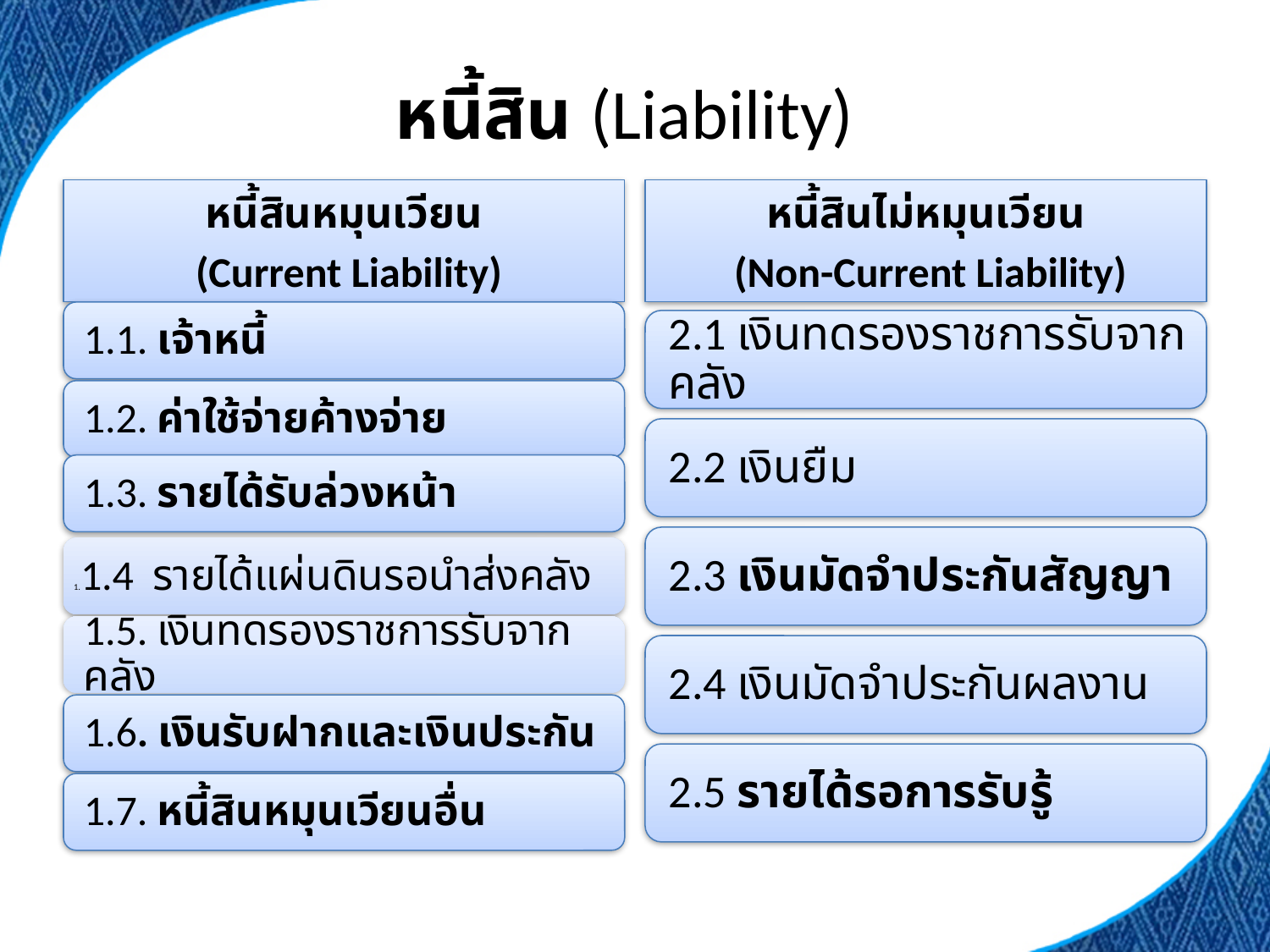

# หนี้สิน (Liability)
หนี้สินหมุนเวียน
 (Current Liability)
หนี้สินไม่หมุนเวียน
 (Non-Current Liability)
1.1. เจ้าหนี้
1.2. ค่าใช้จ่ายค้างจ่าย
1.3. รายได้รับล่วงหน้า
1.1.4  รายได้แผ่นดินรอนำส่งคลัง
1.5. เงินทดรองราชการรับจากคลัง
1.6. เงินรับฝากและเงินประกัน
1.7. หนี้สินหมุนเวียนอื่น
2.1 เงินทดรองราชการรับจากคลัง
2.2 เงินยืม
2.3 เงินมัดจำประกันสัญญา
2.4 เงินมัดจำประกันผลงาน
2.5 รายได้รอการรับรู้